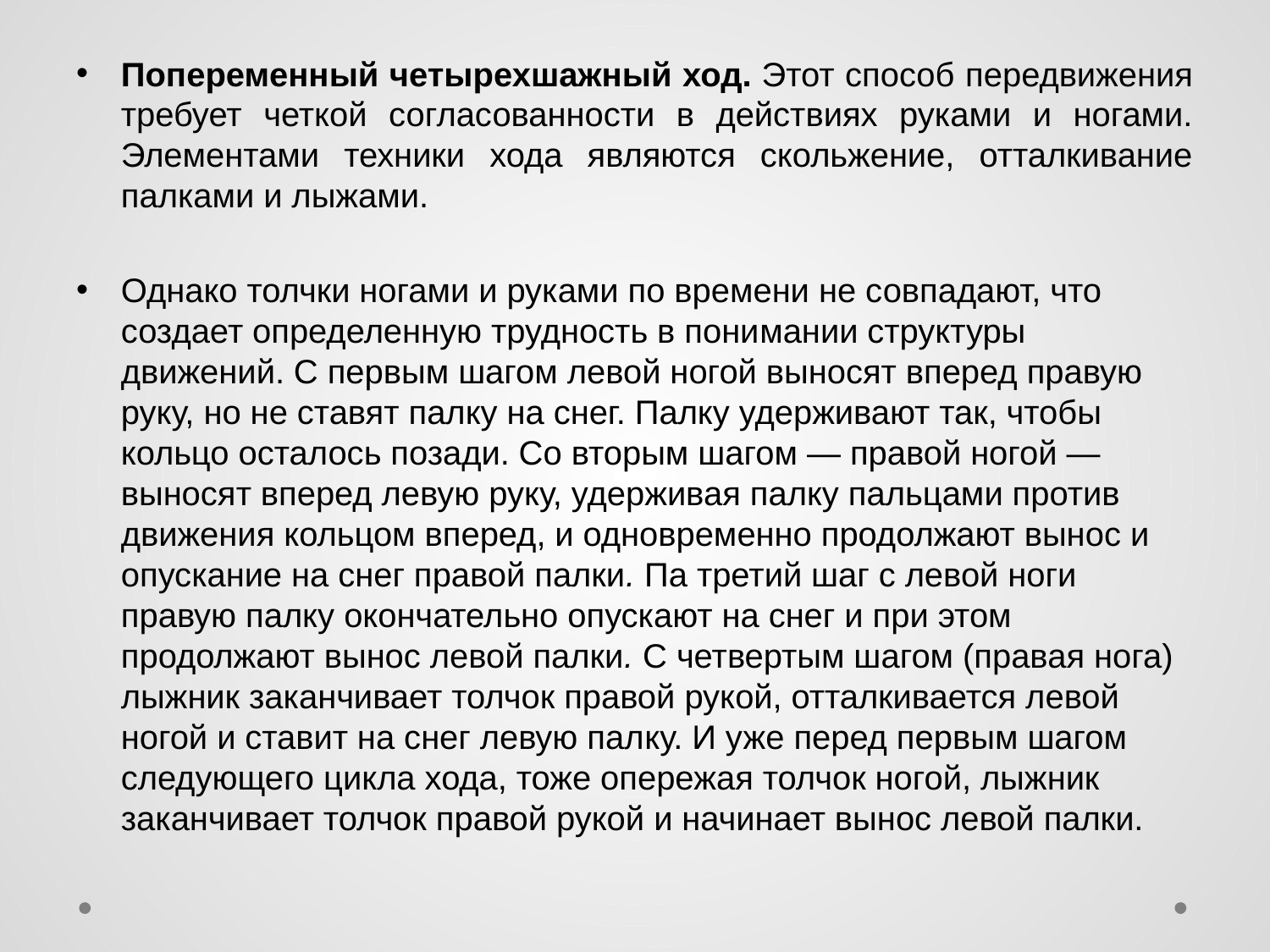

Попеременный четырехшажный ход. Этот способ передвижения требует четкой согласованности в действиях руками и ногами. Элементами техники хода являются скольжение, отталкивание палками и лыжами.

Однако толчки ногами и руками по времени не совпадают, что создает определенную трудность в пони­мании структуры движений. С первым шагом левой ногой выносят вперед правую руку, но не ставят палку на снег. Палку удерживают так, чтобы кольцо осталось позади. Со вторым шагом — правой ногой — выносят вперед левую руку, удерживая палку пальцами против движения кольцом вперед, и одновременно продолжают вынос и опускание на снег правой палки. Па третий шаг с левой ноги правую палку окончательно опускают на снег и при этом продолжают вынос левой палки. С четвертым шагом (правая нога) лыжник заканчивает толчок правой рукой, отталкивается левой ногой и ставит на снег левую пал­ку. И уже перед первым шагом следующего цикла хода, тоже опережая толчок ногой, лыжник заканчивает толчок правой рукой и начинает вынос левой палки.